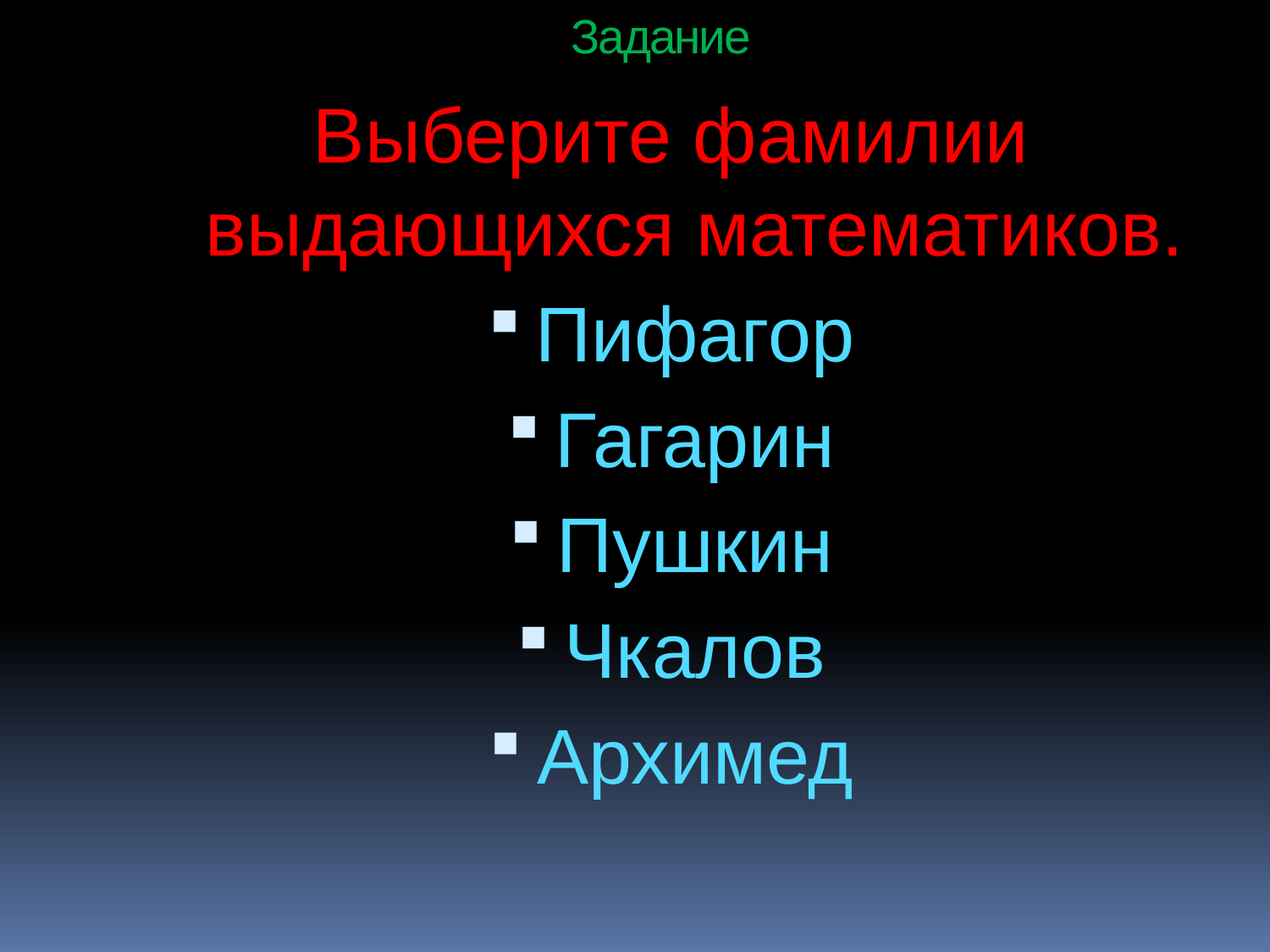

# Задание
Выберите фамилии выдающихся математиков.
Пифагор
Гагарин
Пушкин
Чкалов
Архимед